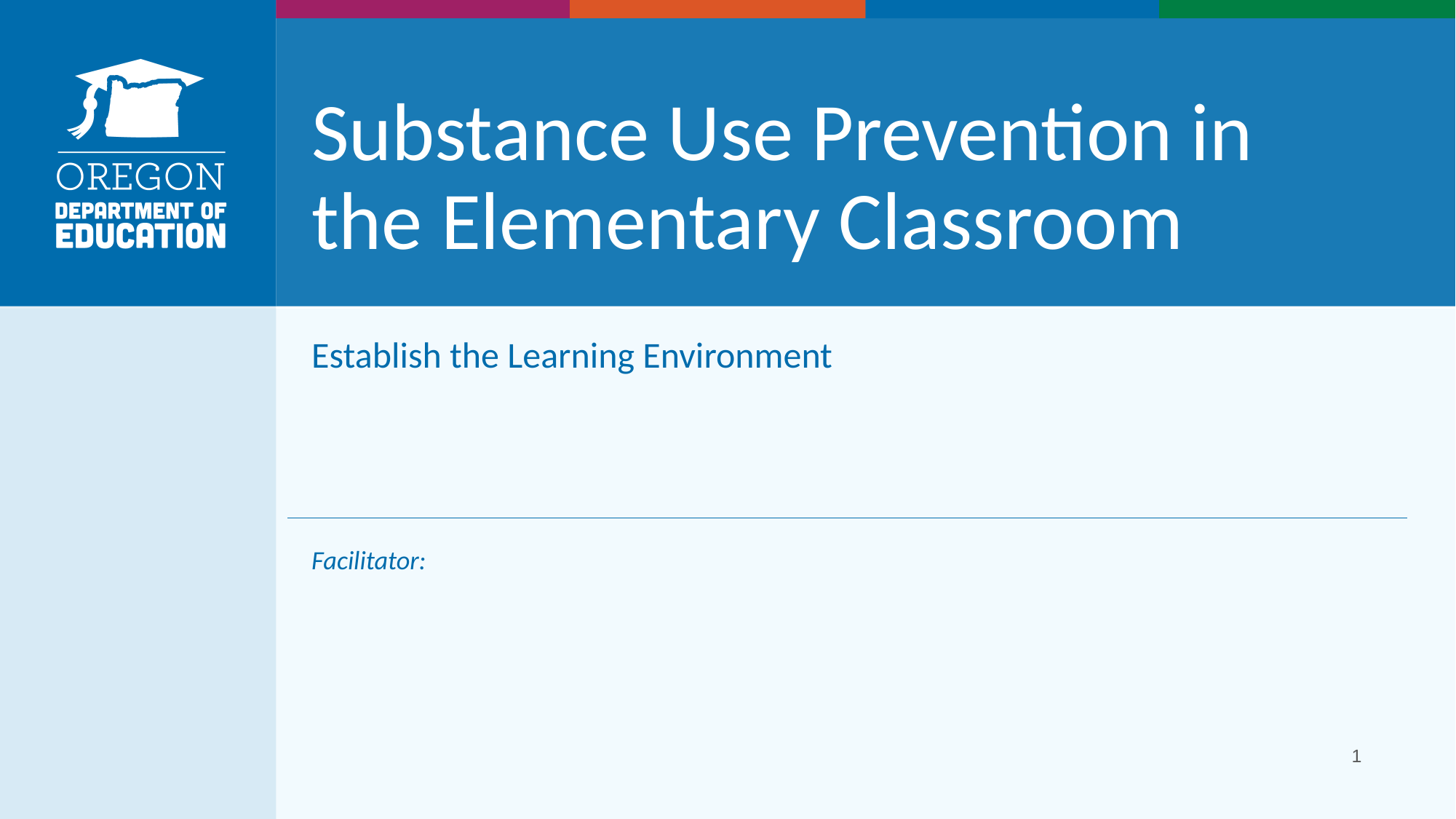

# Substance Use Prevention in the Elementary Classroom
Establish the Learning Environment
Facilitator:
1